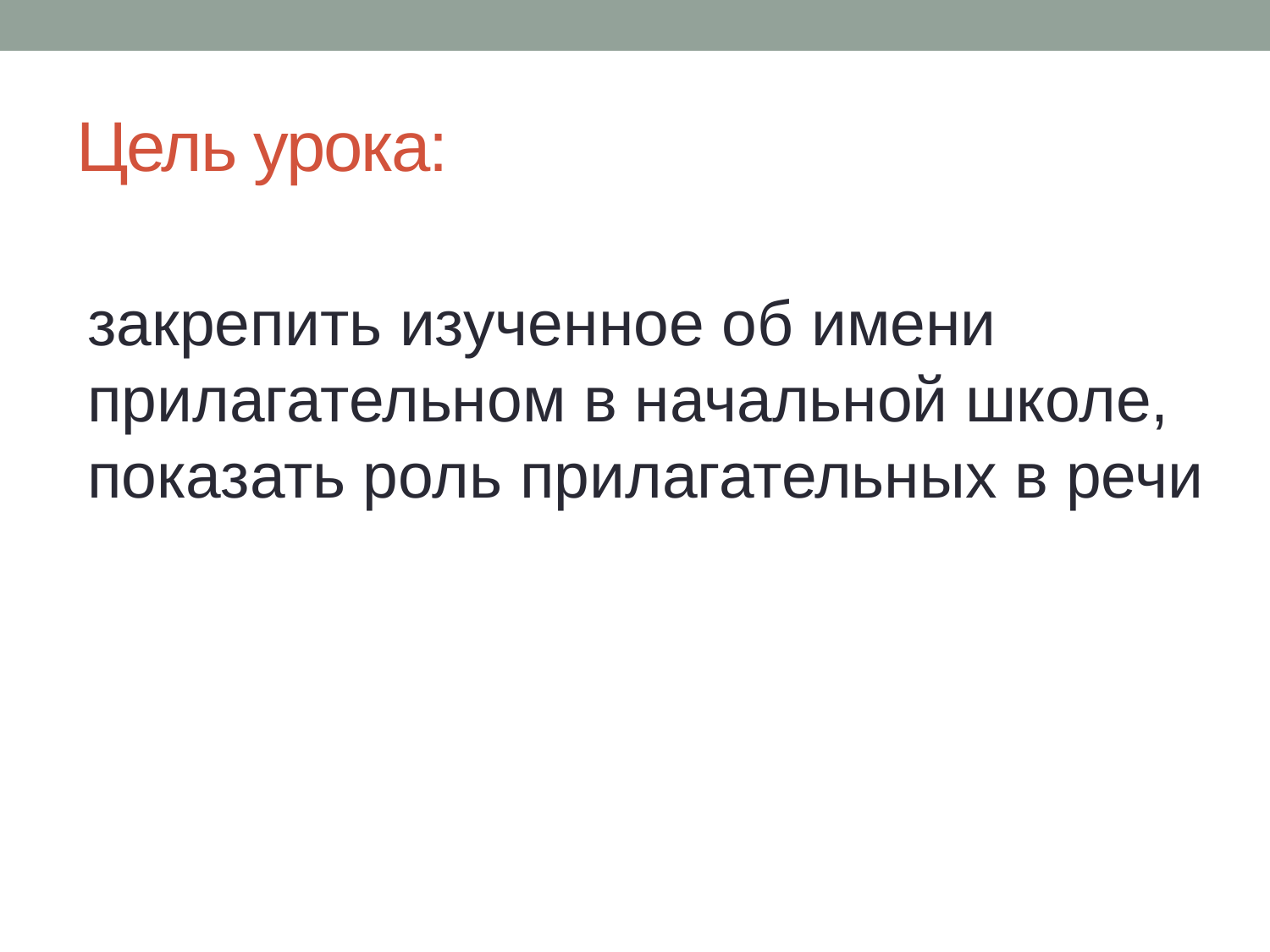

# Цель урока:
закрепить изученное об имени прилагательном в начальной школе, показать роль прилагательных в речи